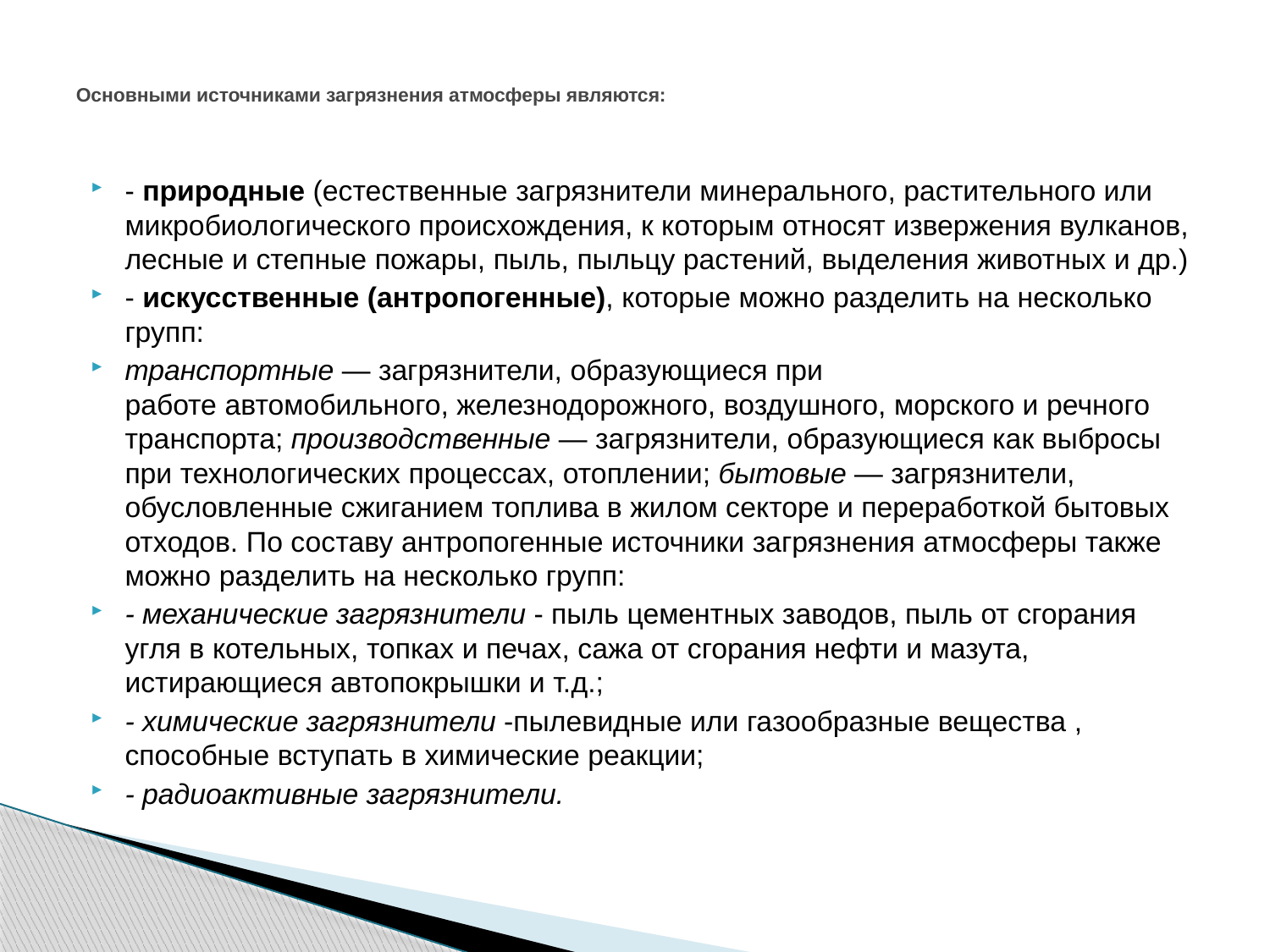

# Основными источниками загрязнения атмосферы являются:
- природные (естественные загрязнители минерального, растительного или микробиологического происхождения, к которым относят извержения вулканов, лесные и степные пожары, пыль, пыльцу растений, выделения животных и др.)
- искусственные (антропогенные), которые можно разделить на несколько групп:
транспортные — загрязнители, образующиеся при работе автомобильного, железнодорожного, воздушного, морского и речного транспорта; производственные — загрязнители, образующиеся как выбросы при технологических процессах, отоплении; бытовые — загрязнители, обусловленные сжиганием топлива в жилом секторе и переработкой бытовых отходов. По составу антропогенные источники загрязнения атмосферы также можно разделить на несколько групп:
- механические загрязнители - пыль цементных заводов, пыль от сгорания угля в котельных, топках и печах, сажа от сгорания нефти и мазута, истирающиеся автопокрышки и т.д.;
- химические загрязнители -пылевидные или газообразные вещества , способные вступать в химические реакции;
- радиоактивные загрязнители.